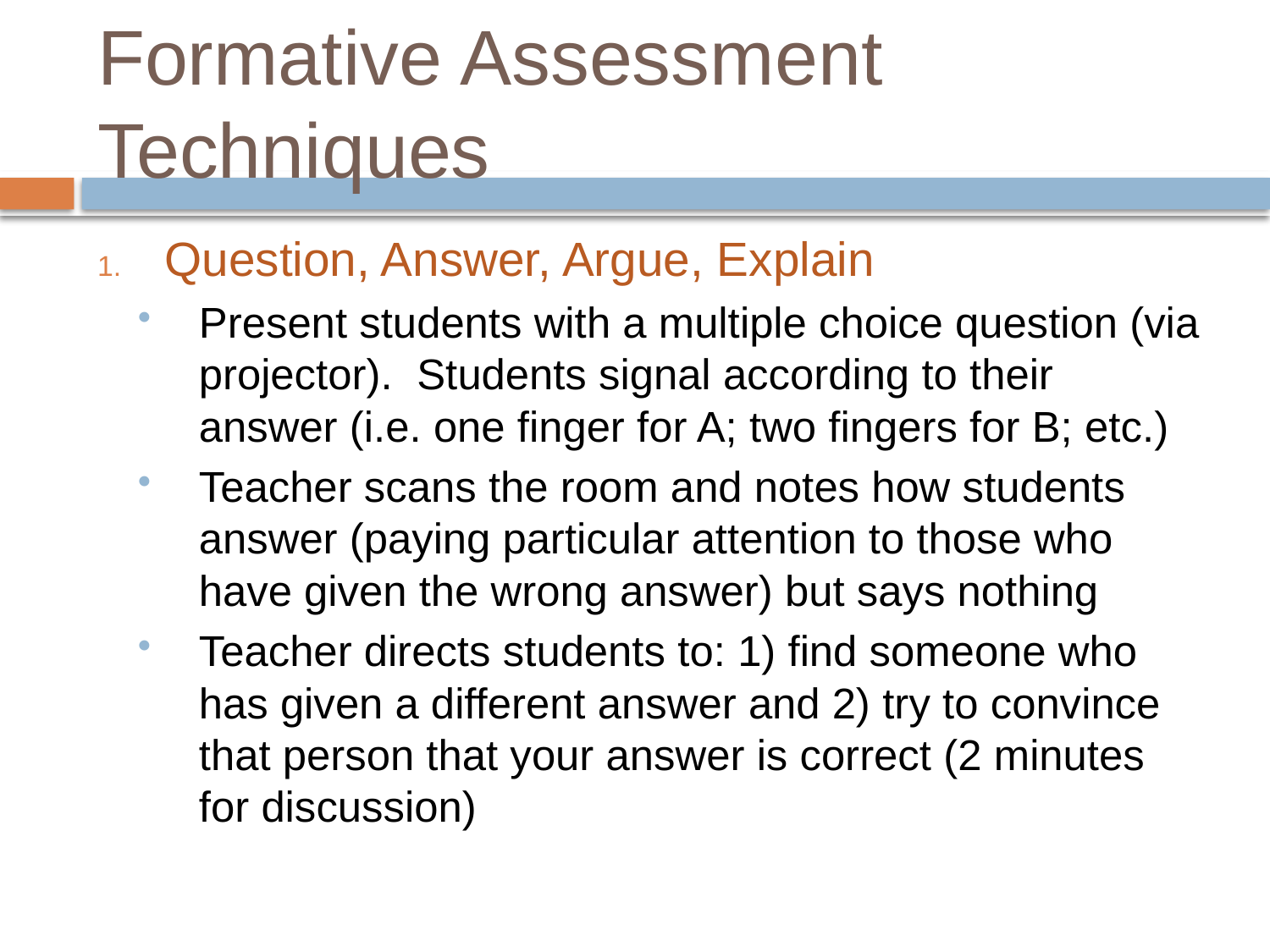

# Formative Assessment Techniques
Question, Answer, Argue, Explain
Present students with a multiple choice question (via projector).  Students signal according to their answer (i.e. one finger for A; two fingers for B; etc.)
Teacher scans the room and notes how students answer (paying particular attention to those who have given the wrong answer) but says nothing
Teacher directs students to: 1) find someone who has given a different answer and 2) try to convince that person that your answer is correct (2 minutes for discussion)